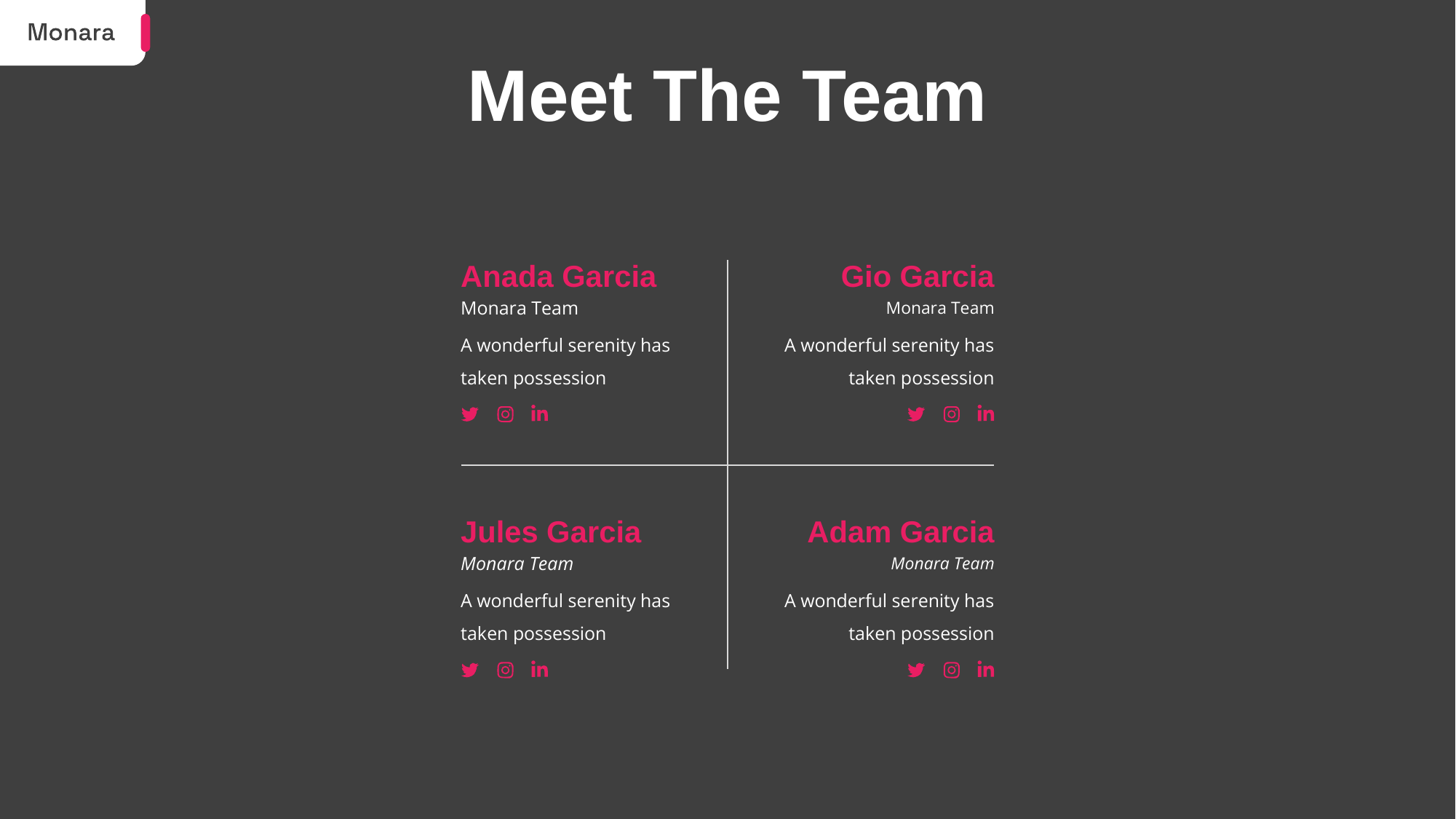

# Meet The Team

Anada Garcia
Gio Garcia
Monara Team
Monara Team
A wonderful serenity has taken possession
A wonderful serenity has taken possession

Jules Garcia
Adam Garcia
Monara Team
Monara Team
A wonderful serenity has taken possession
A wonderful serenity has taken possession